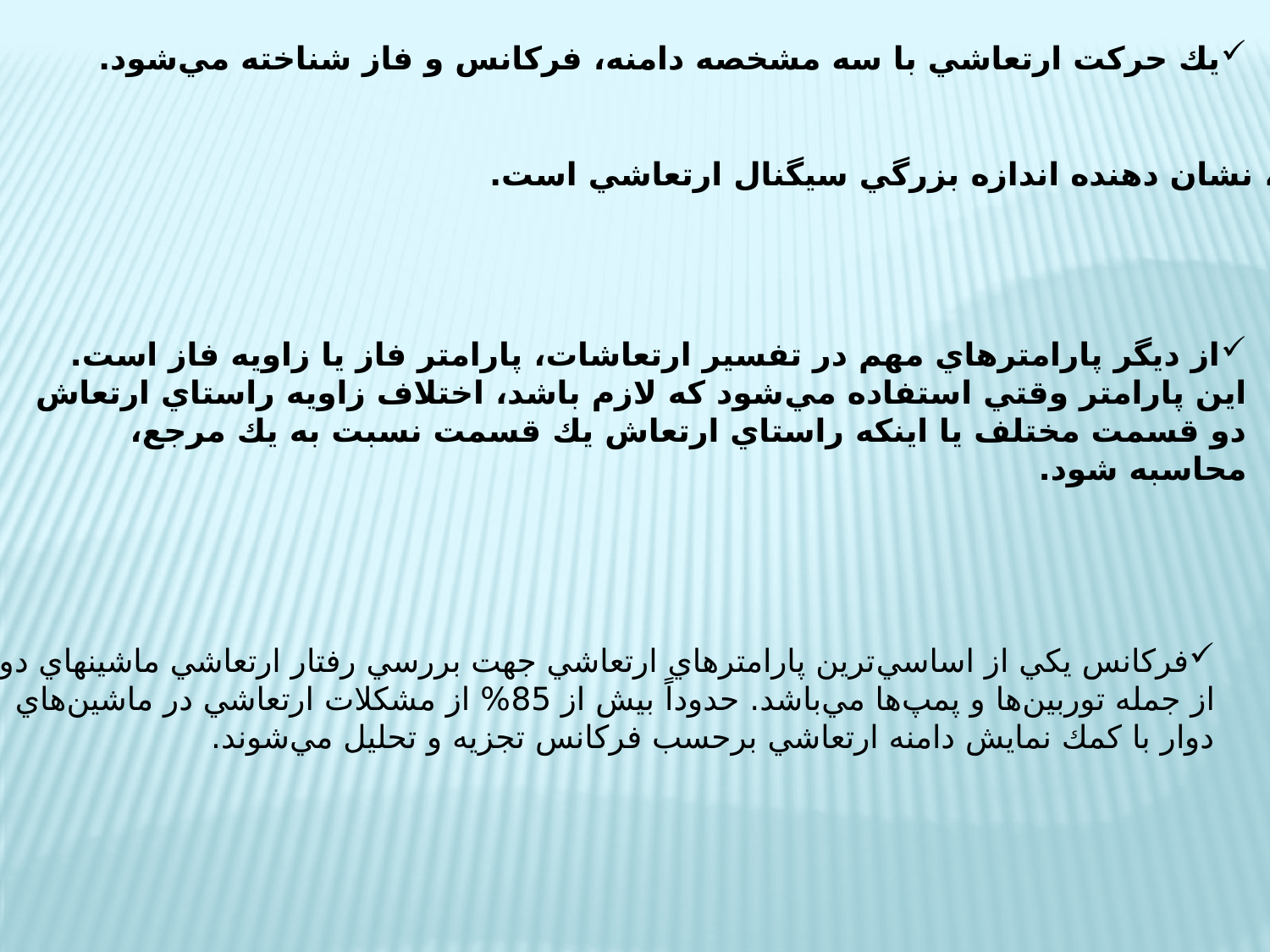

يك حركت ارتعاشي با سه مشخصه دامنه، فركانس و فاز شناخته مي‌شود.
دامنه، نشان دهنده اندازه بزرگي سيگنال ارتعاشي است.
از ديگر پارامترهاي مهم در تفسير ارتعاشات، پارامتر فاز يا زاويه فاز است. اين پارامتر وقتي استفاده مي‌شود كه لازم باشد، اختلاف زاويه راستاي ارتعاش دو قسمت مختلف يا اينكه راستاي ارتعاش يك قسمت نسبت به يك مرجع، محاسبه شود.
فركانس يكي از اساسي‌ترين پارامترهاي ارتعاشي جهت بررسي رفتار ارتعاشي ماشينهاي دوار از جمله توربين‌ها و پمپ‌ها مي‌باشد. حدوداً بيش از 85% از مشكلات ارتعاشي در ماشين‌هاي دوار با كمك نمايش دامنه ارتعاشي برحسب فركانس تجزيه و تحليل مي‌شوند.